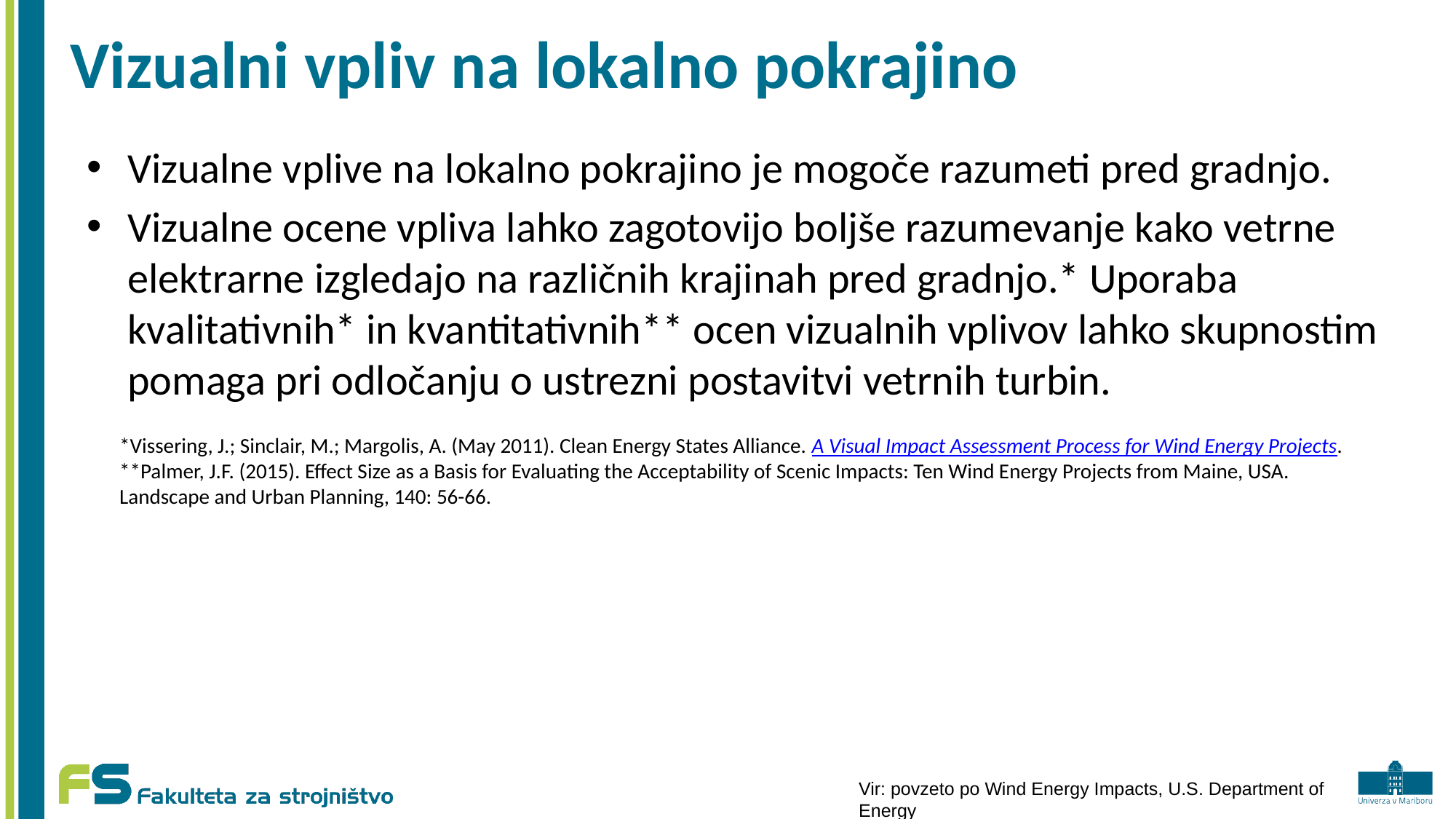

# Vizualni vpliv na lokalno pokrajino
Vizualne vplive na lokalno pokrajino je mogoče razumeti pred gradnjo.
Vizualne ocene vpliva lahko zagotovijo boljše razumevanje kako vetrne elektrarne izgledajo na različnih krajinah pred gradnjo.* Uporaba kvalitativnih* in kvantitativnih** ocen vizualnih vplivov lahko skupnostim pomaga pri odločanju o ustrezni postavitvi vetrnih turbin.
*Vissering, J.; Sinclair, M.; Margolis, A. (May 2011). Clean Energy States Alliance. A Visual Impact Assessment Process for Wind Energy Projects.
**Palmer, J.F. (2015). Effect Size as a Basis for Evaluating the Acceptability of Scenic Impacts: Ten Wind Energy Projects from Maine, USA. Landscape and Urban Planning, 140: 56-66.

Vir: povzeto po Wind Energy Impacts, U.S. Department of Energy